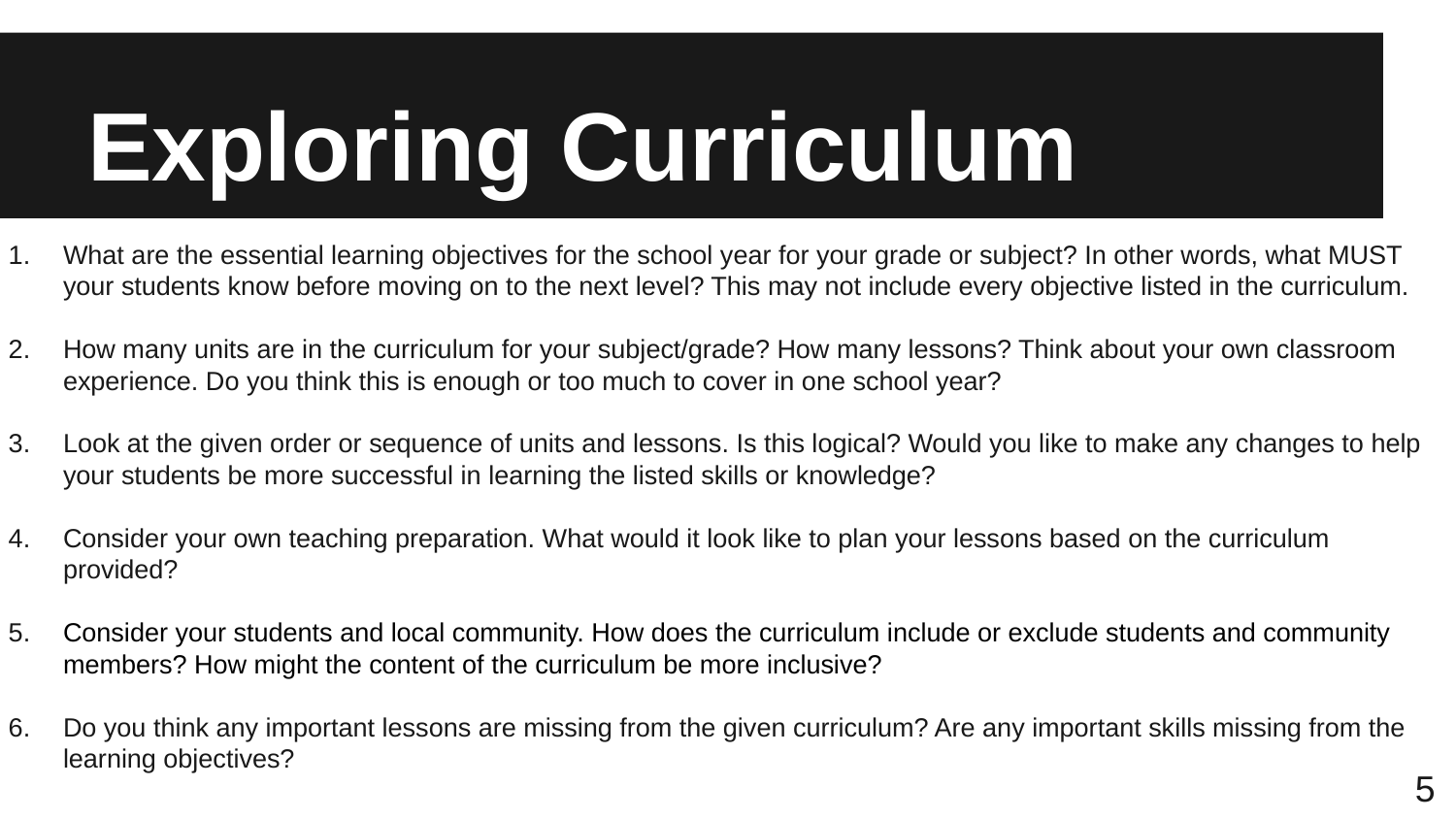

# Exploring Curriculum
What are the essential learning objectives for the school year for your grade or subject? In other words, what MUST your students know before moving on to the next level? This may not include every objective listed in the curriculum.

How many units are in the curriculum for your subject/grade? How many lessons? Think about your own classroom experience. Do you think this is enough or too much to cover in one school year?

Look at the given order or sequence of units and lessons. Is this logical? Would you like to make any changes to help your students be more successful in learning the listed skills or knowledge?

Consider your own teaching preparation. What would it look like to plan your lessons based on the curriculum provided?

Consider your students and local community. How does the curriculum include or exclude students and community members? How might the content of the curriculum be more inclusive?

Do you think any important lessons are missing from the given curriculum? Are any important skills missing from the learning objectives?

5